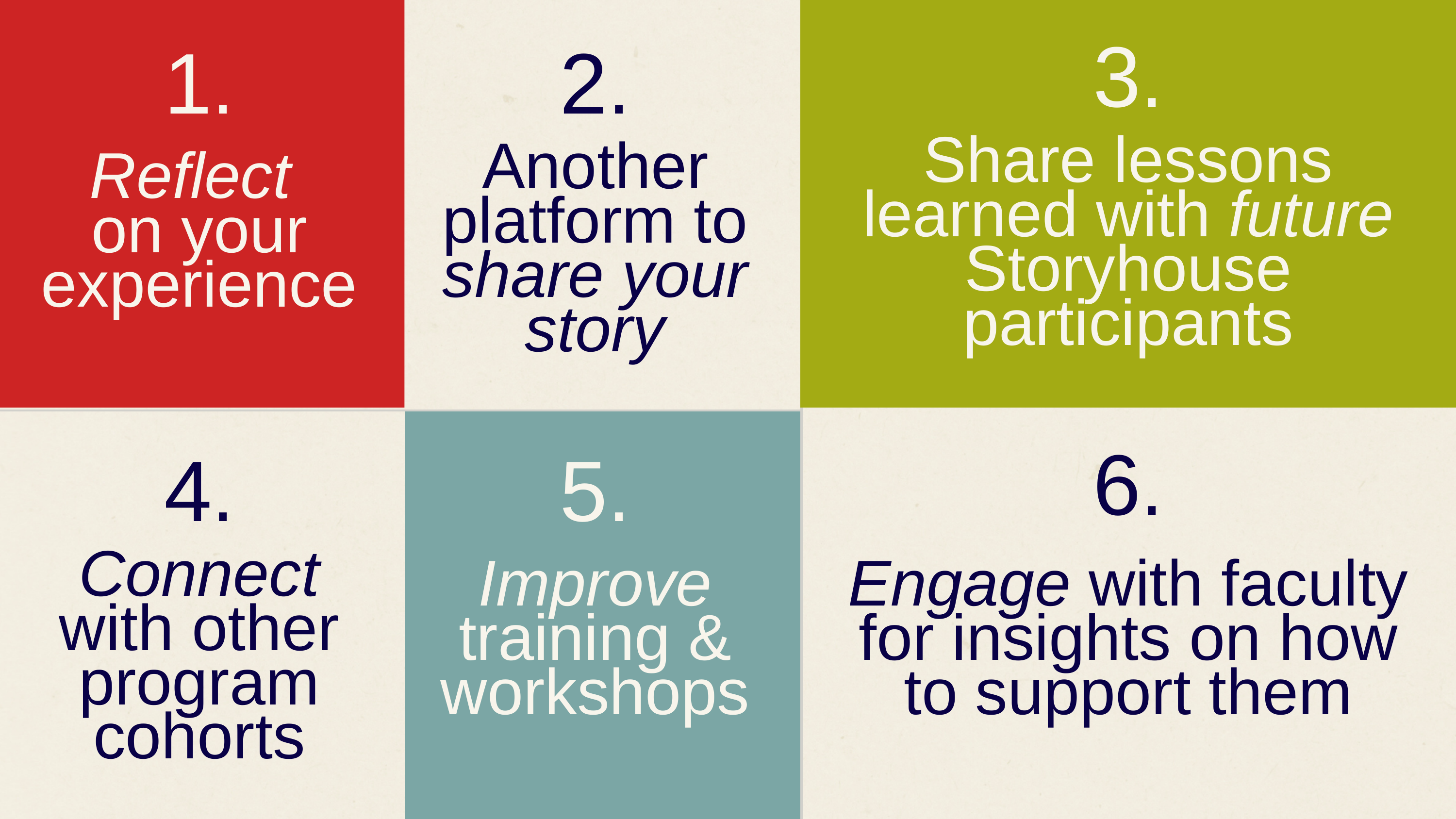

3.
1.
2.
Share lessons learned with future Storyhouse participants
Another platform to share your story
Reflect
on your experience
6.
4.
5.
Connect with other program cohorts
Improve training & workshops
Engage with faculty for insights on how to support them